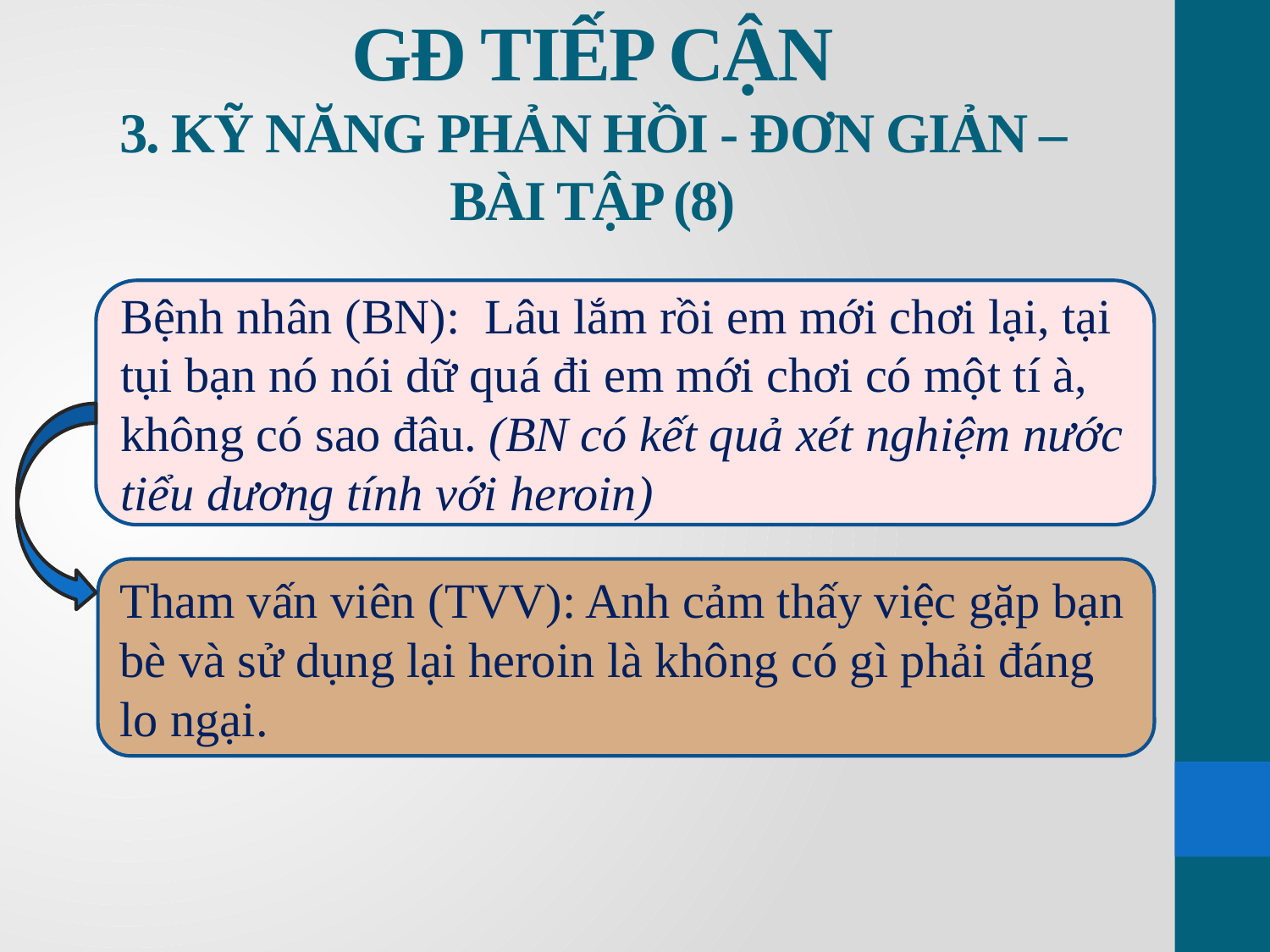

# GĐ TIẾP CẬN 3. KỸ NĂNG PHẢN HỒI - ĐƠN GIẢN – BÀI TẬP (8)
Bệnh nhân (BN):  Lâu lắm rồi em mới chơi lại, tại tụi bạn nó nói dữ quá đi em mới chơi có một tí à, không có sao đâu. (BN có kết quả xét nghiệm nước tiểu dương tính với heroin)

Tham vấn viên (TVV): Anh cảm thấy việc gặp bạn bè và sử dụng lại heroin là không có gì phải đáng lo ngại.